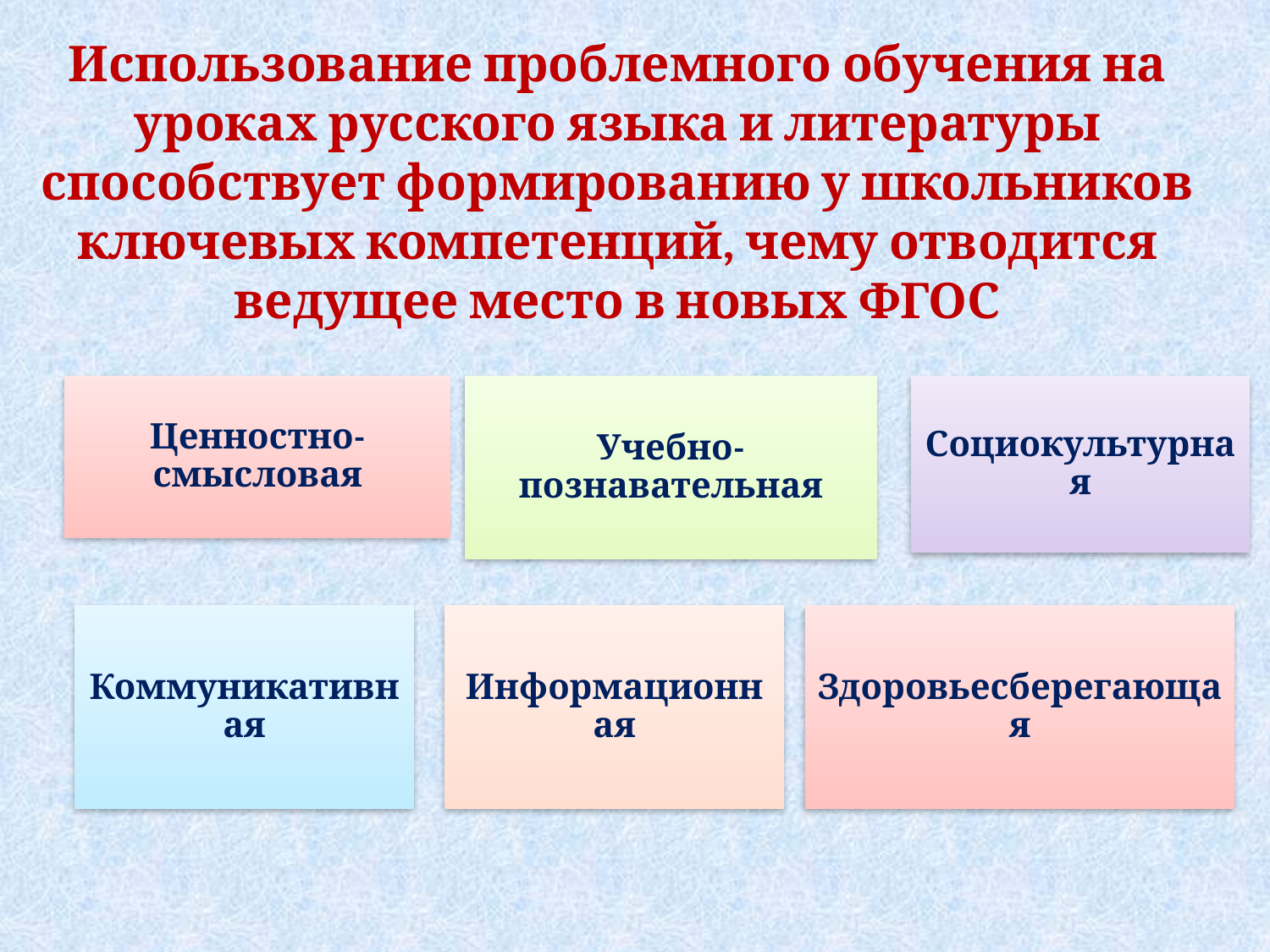

Использование проблемного обучения на уроках русского языка и литературы способствует формированию у школьников ключевых компетенций, чему отводится ведущее место в новых ФГОС
Ценностно-смысловая
Учебно-познавательная
Социокультурная
Коммуникативная
Информационная
Здоровьесберегающая